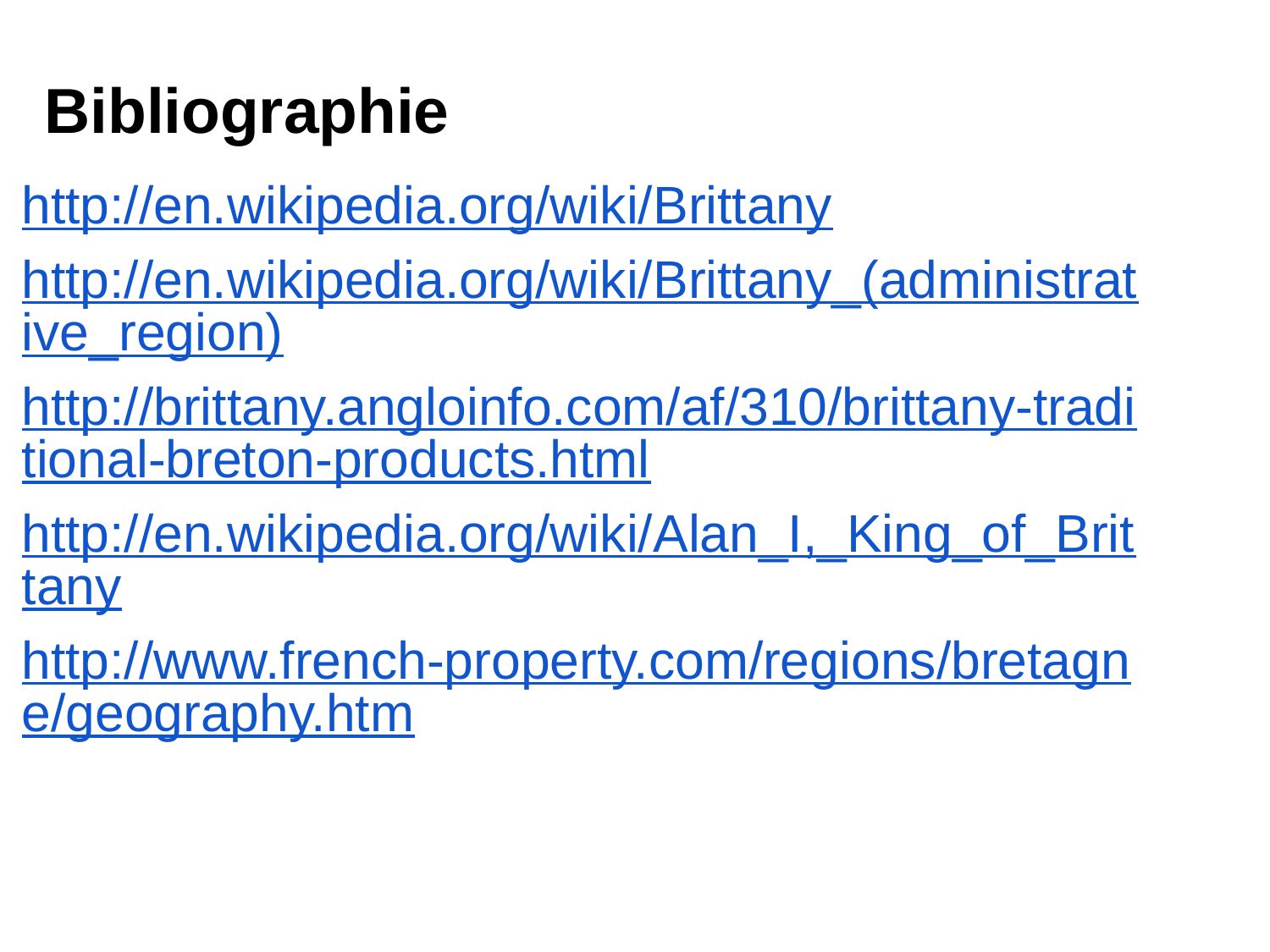

# Bibliographie
http://en.wikipedia.org/wiki/Brittany
http://en.wikipedia.org/wiki/Brittany_(administrative_region)
http://brittany.angloinfo.com/af/310/brittany-traditional-breton-products.html
http://en.wikipedia.org/wiki/Alan_I,_King_of_Brittany
http://www.french-property.com/regions/bretagne/geography.htm